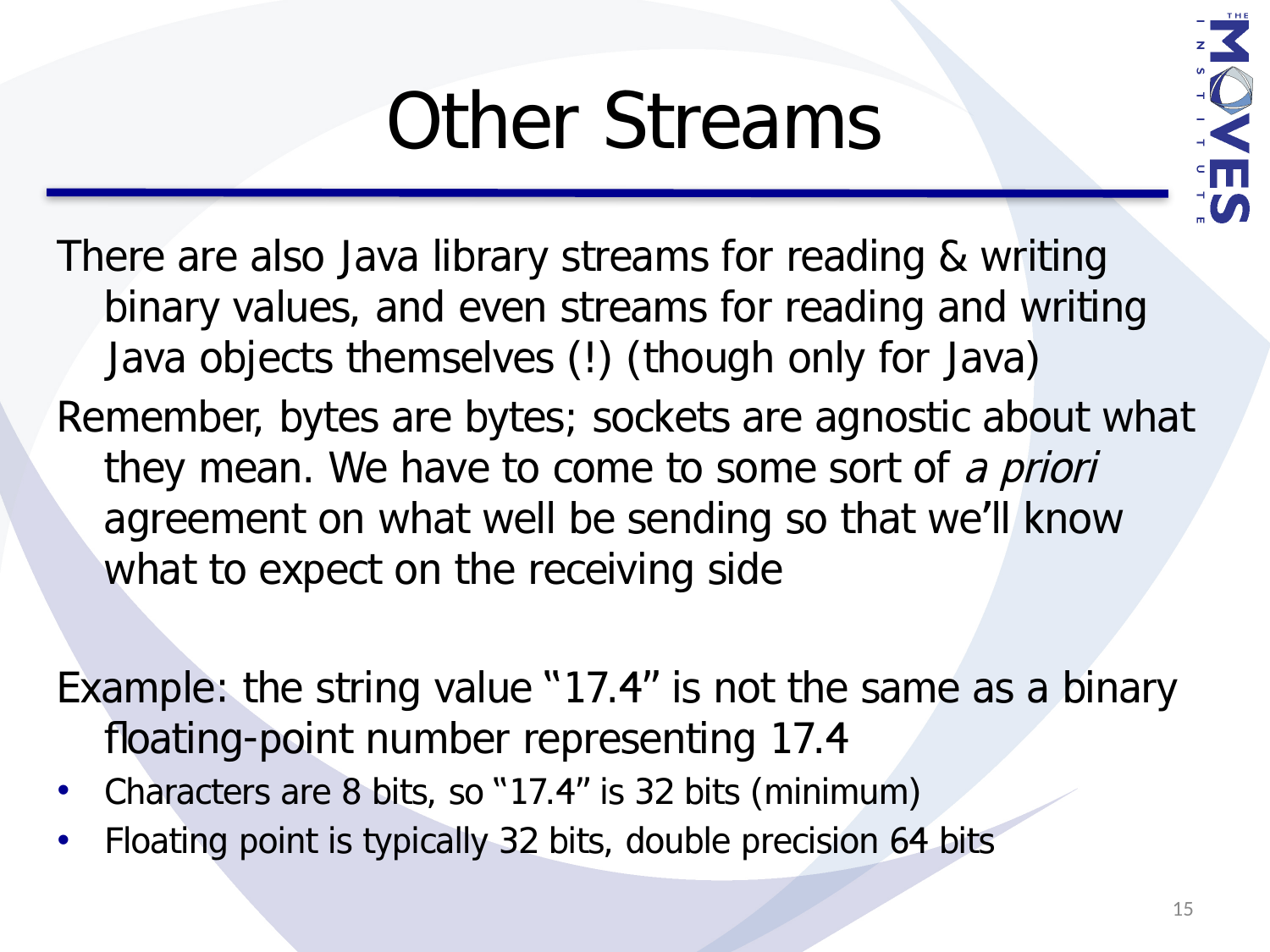

# Other Streams
There are also Java library streams for reading & writing binary values, and even streams for reading and writing Java objects themselves (!) (though only for Java)
Remember, bytes are bytes; sockets are agnostic about what they mean. We have to come to some sort of a priori agreement on what well be sending so that we’ll know what to expect on the receiving side

Example: the string value “17.4” is not the same as a binary floating-point number representing 17.4
Characters are 8 bits, so “17.4” is 32 bits (minimum)
Floating point is typically 32 bits, double precision 64 bits
15